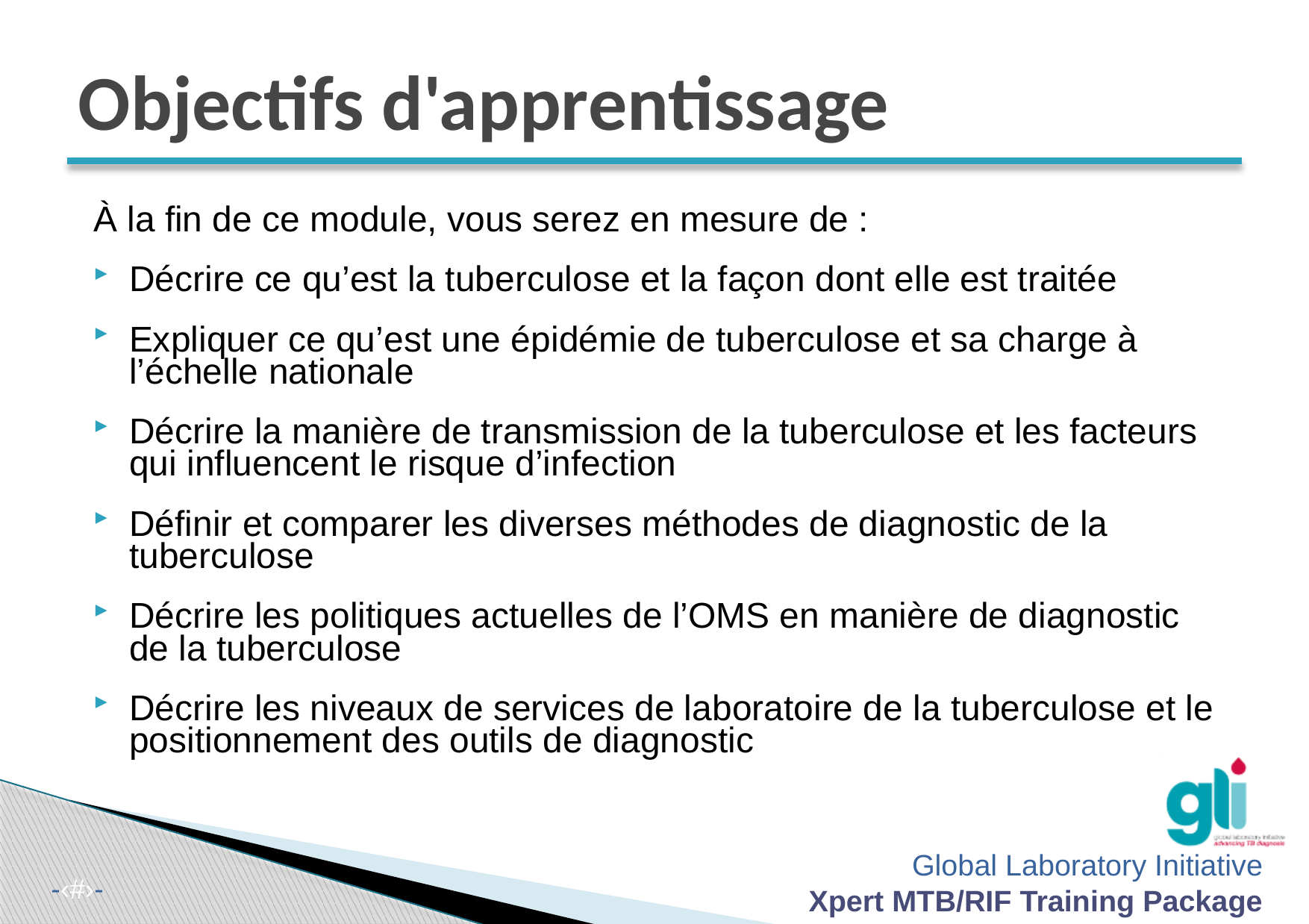

# Objectifs d'apprentissage
À la fin de ce module, vous serez en mesure de :
Décrire ce qu’est la tuberculose et la façon dont elle est traitée
Expliquer ce qu’est une épidémie de tuberculose et sa charge à l’échelle nationale
Décrire la manière de transmission de la tuberculose et les facteurs qui influencent le risque d’infection
Définir et comparer les diverses méthodes de diagnostic de la tuberculose
Décrire les politiques actuelles de l’OMS en manière de diagnostic de la tuberculose
Décrire les niveaux de services de laboratoire de la tuberculose et le positionnement des outils de diagnostic